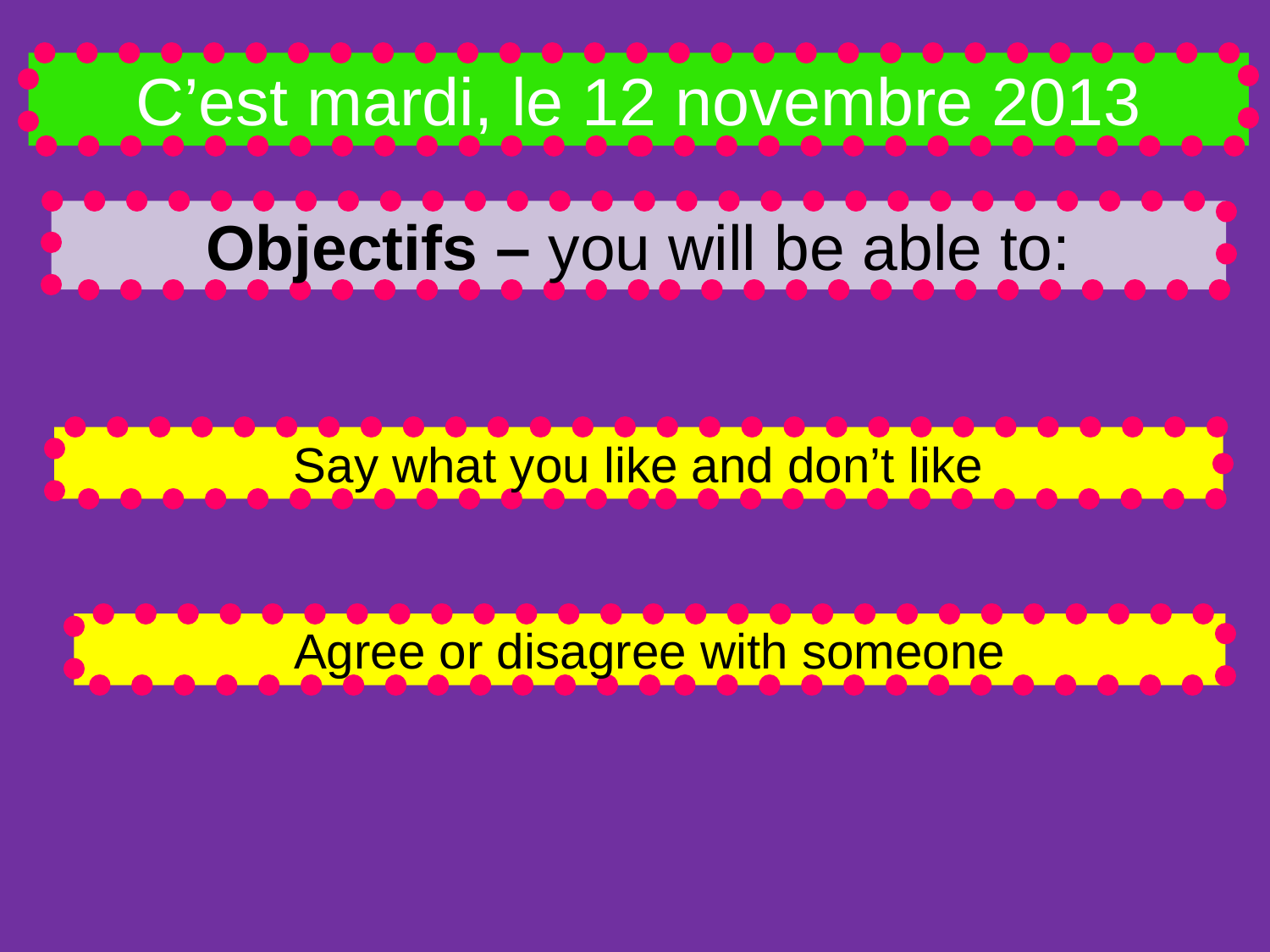

C’est mardi, le 12 novembre 2013
Objectifs – you will be able to:
Say what you like and don’t like
Agree or disagree with someone